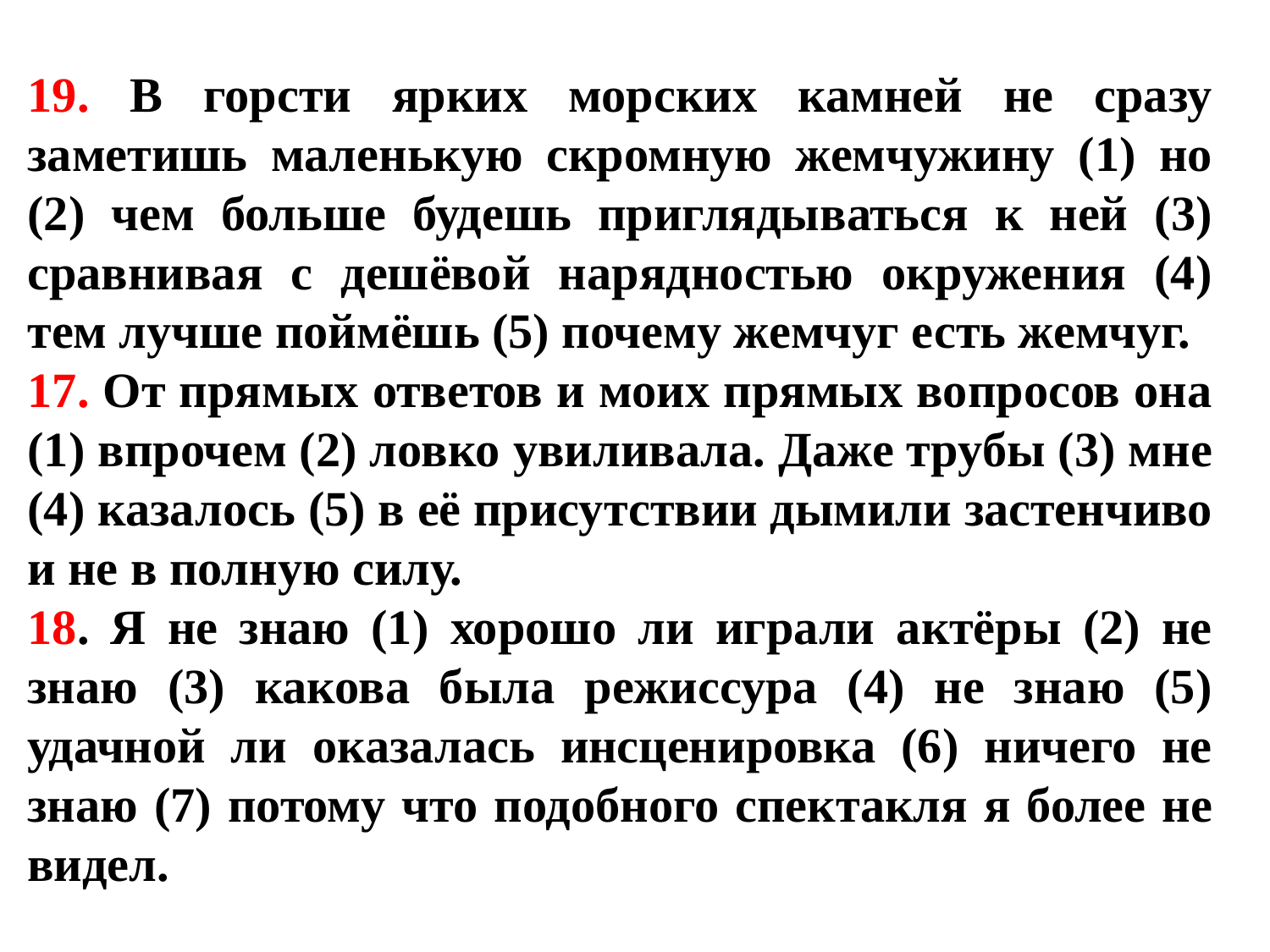

19. В горсти ярких морских камней не сразу заметишь маленькую скромную жемчужину (1) но (2) чем больше будешь приглядываться к ней (3) сравнивая с дешёвой нарядностью окружения (4) тем лучше поймёшь (5) почему жемчуг есть жемчуг.
17. От прямых ответов и моих прямых вопросов она (1) впрочем (2) ловко увиливала. Даже трубы (3) мне (4) казалось (5) в её присутствии дымили застенчиво и не в полную силу.
18. Я не знаю (1) хорошо ли играли актёры (2) не знаю (3) какова была режиссура (4) не знаю (5) удачной ли оказалась инсценировка (6) ничего не знаю (7) потому что подобного спектакля я более не видел.